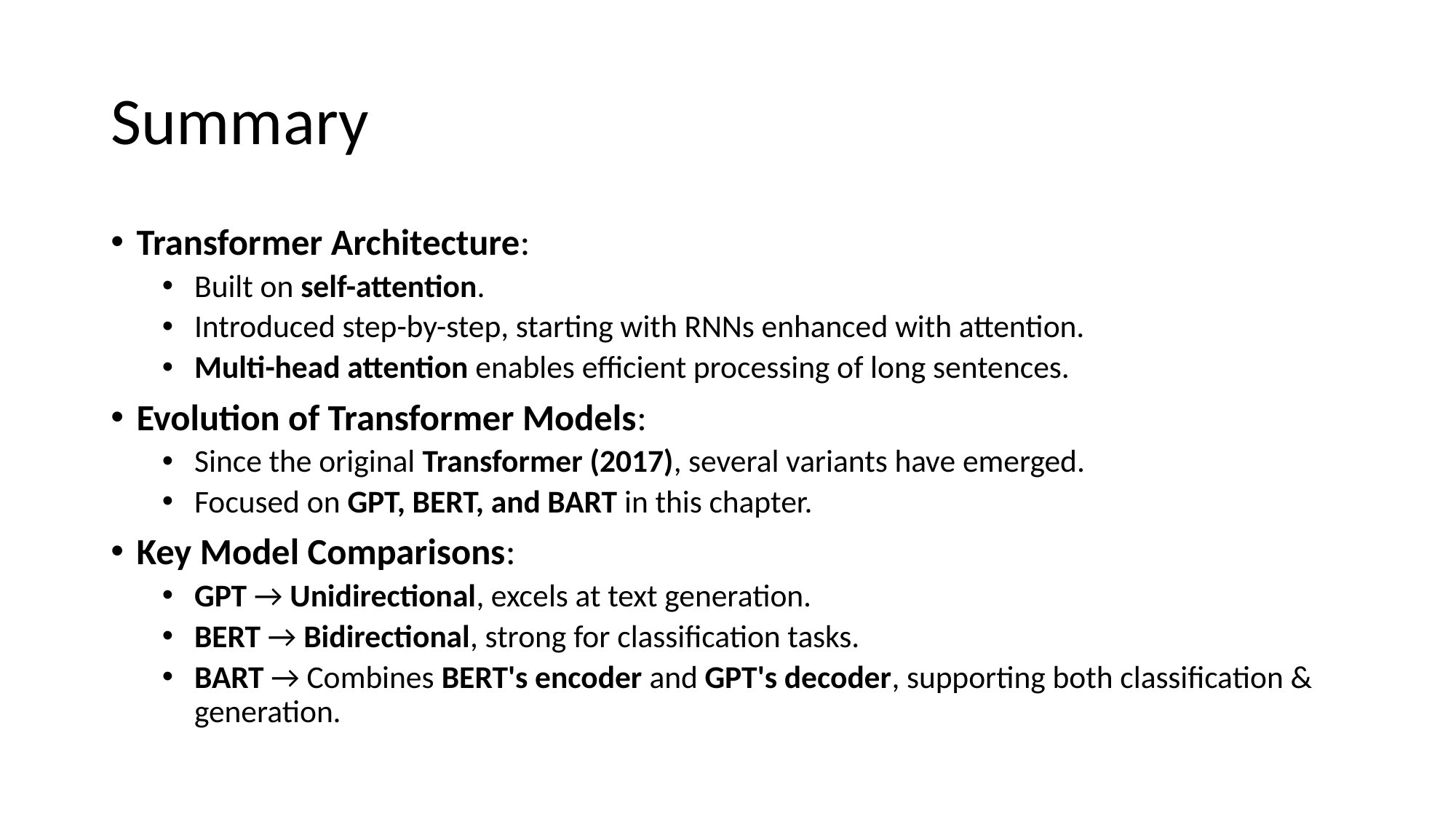

# Summary
Transformer Architecture:
Built on self-attention.
Introduced step-by-step, starting with RNNs enhanced with attention.
Multi-head attention enables efficient processing of long sentences.
Evolution of Transformer Models:
Since the original Transformer (2017), several variants have emerged.
Focused on GPT, BERT, and BART in this chapter.
Key Model Comparisons:
GPT → Unidirectional, excels at text generation.
BERT → Bidirectional, strong for classification tasks.
BART → Combines BERT's encoder and GPT's decoder, supporting both classification & generation.